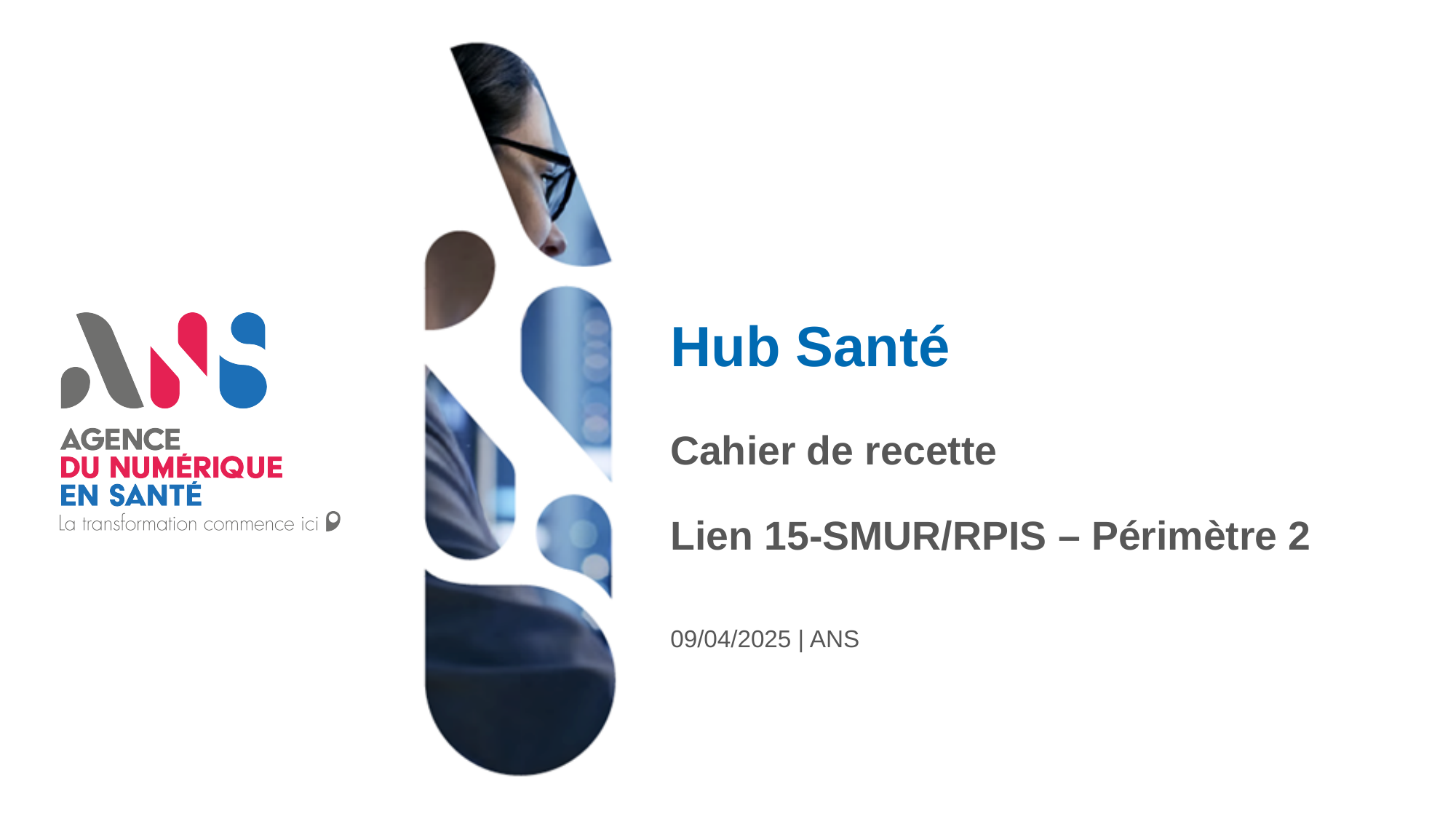

# Hub Santé
Cahier de recette
Lien 15-SMUR/RPIS – Périmètre 2
09/04/2025 | ANS